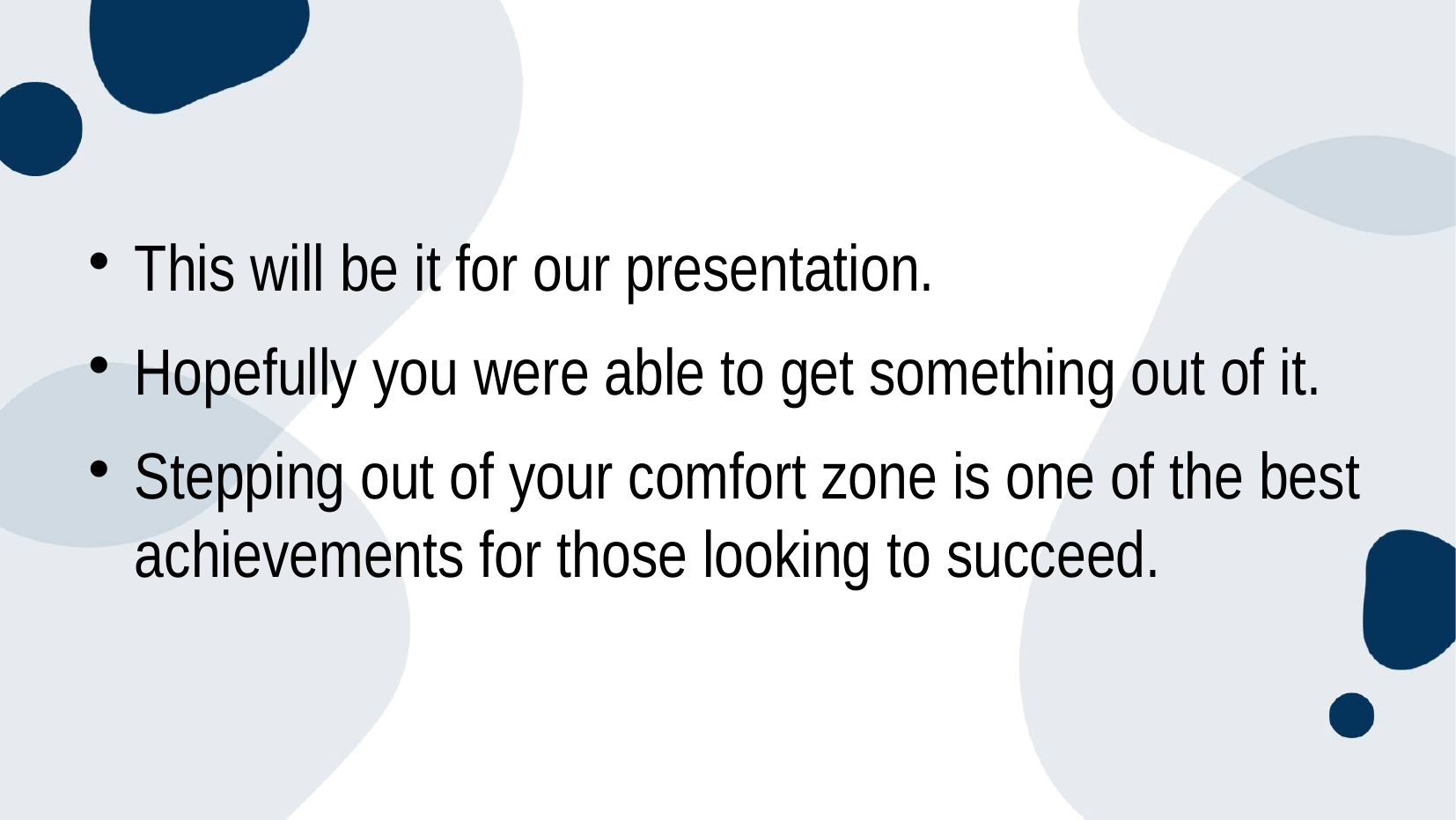

#
This will be it for our presentation.
Hopefully you were able to get something out of it.
Stepping out of your comfort zone is one of the best achievements for those looking to succeed.